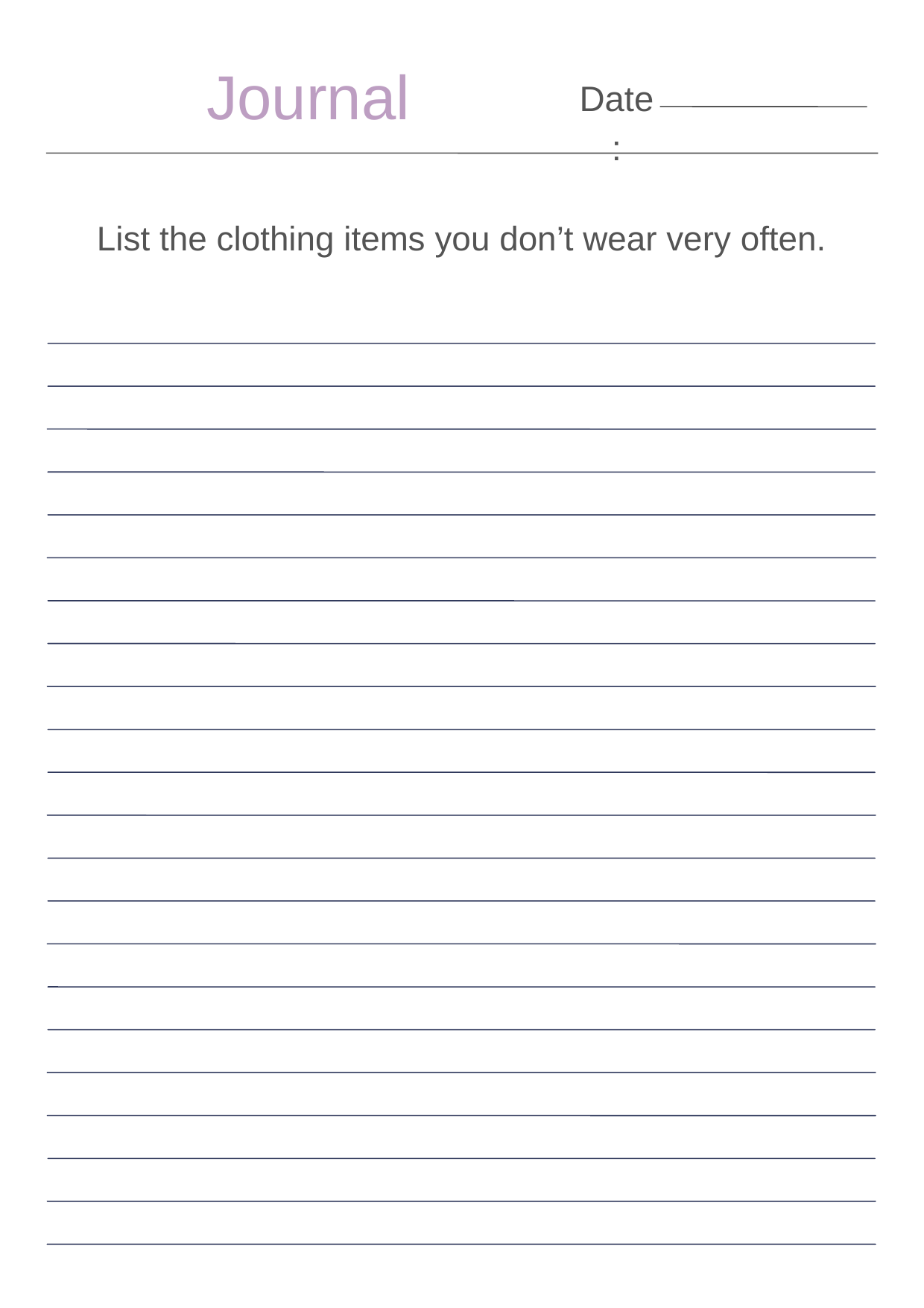

Journal
Date:

List the clothing items you don’t wear very often.